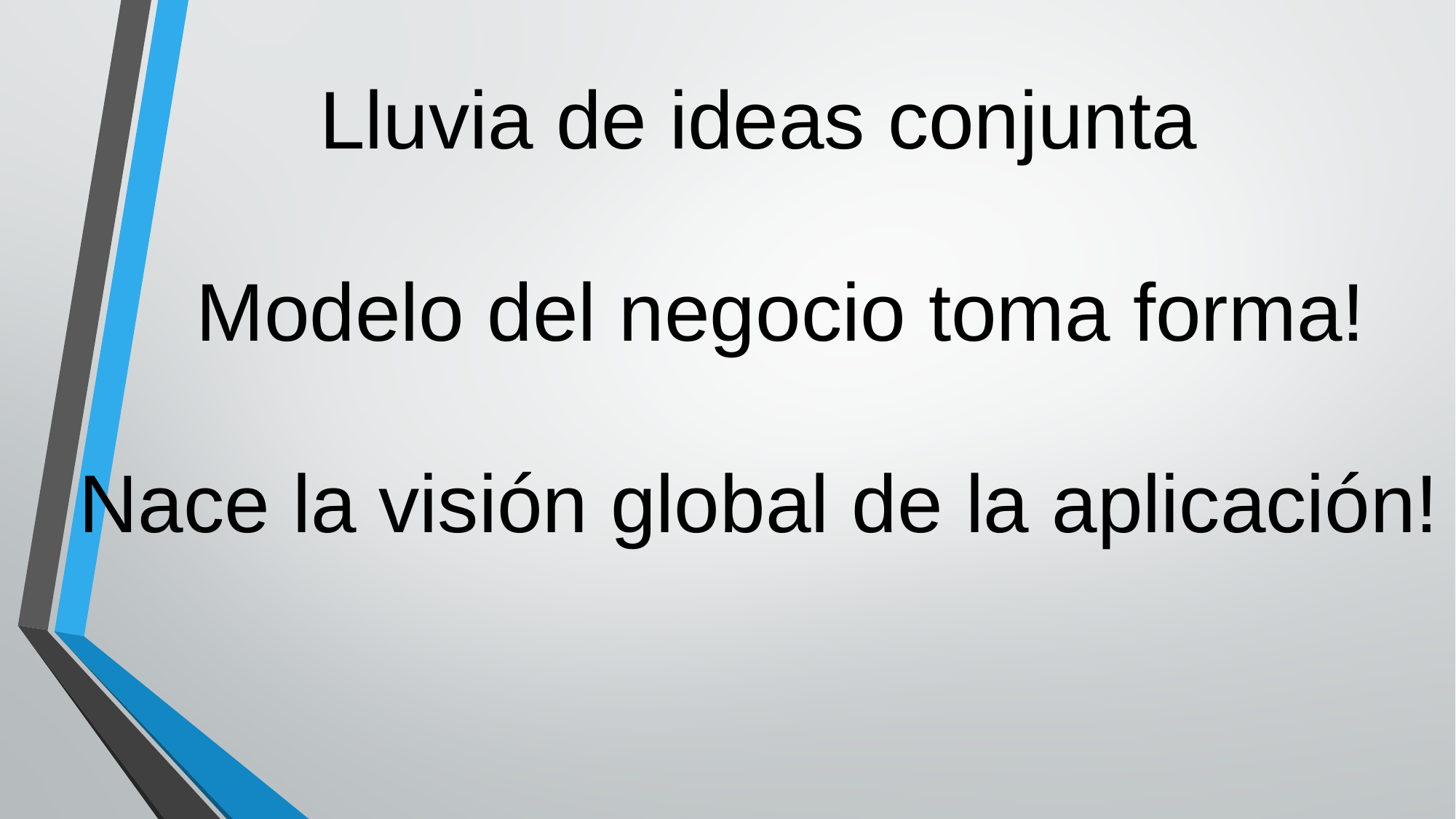

Lluvia de ideas conjunta
Modelo del negocio toma forma!
Nace la visión global de la aplicación!